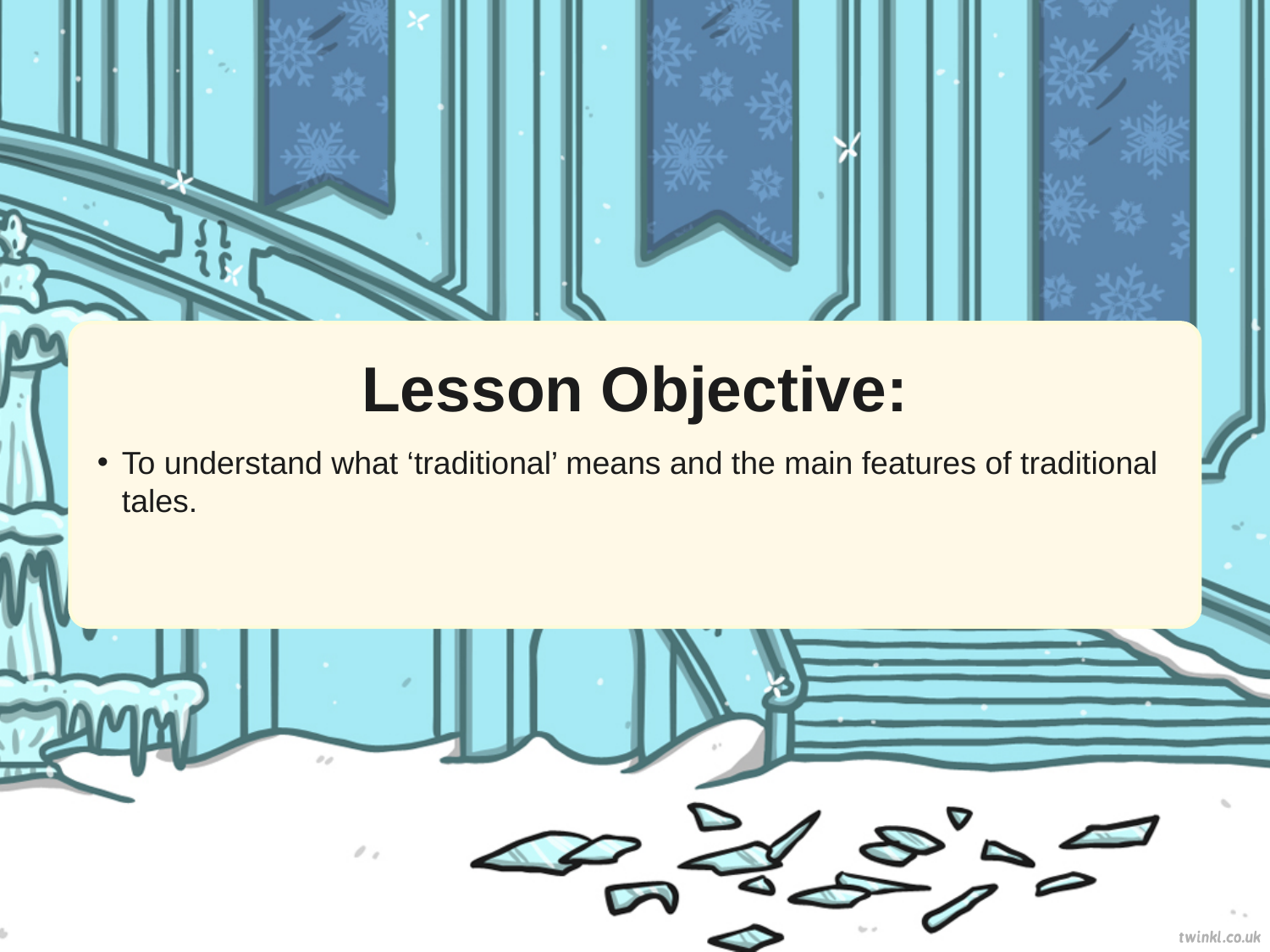

To understand what ‘traditional’ means and the main features of traditional tales.